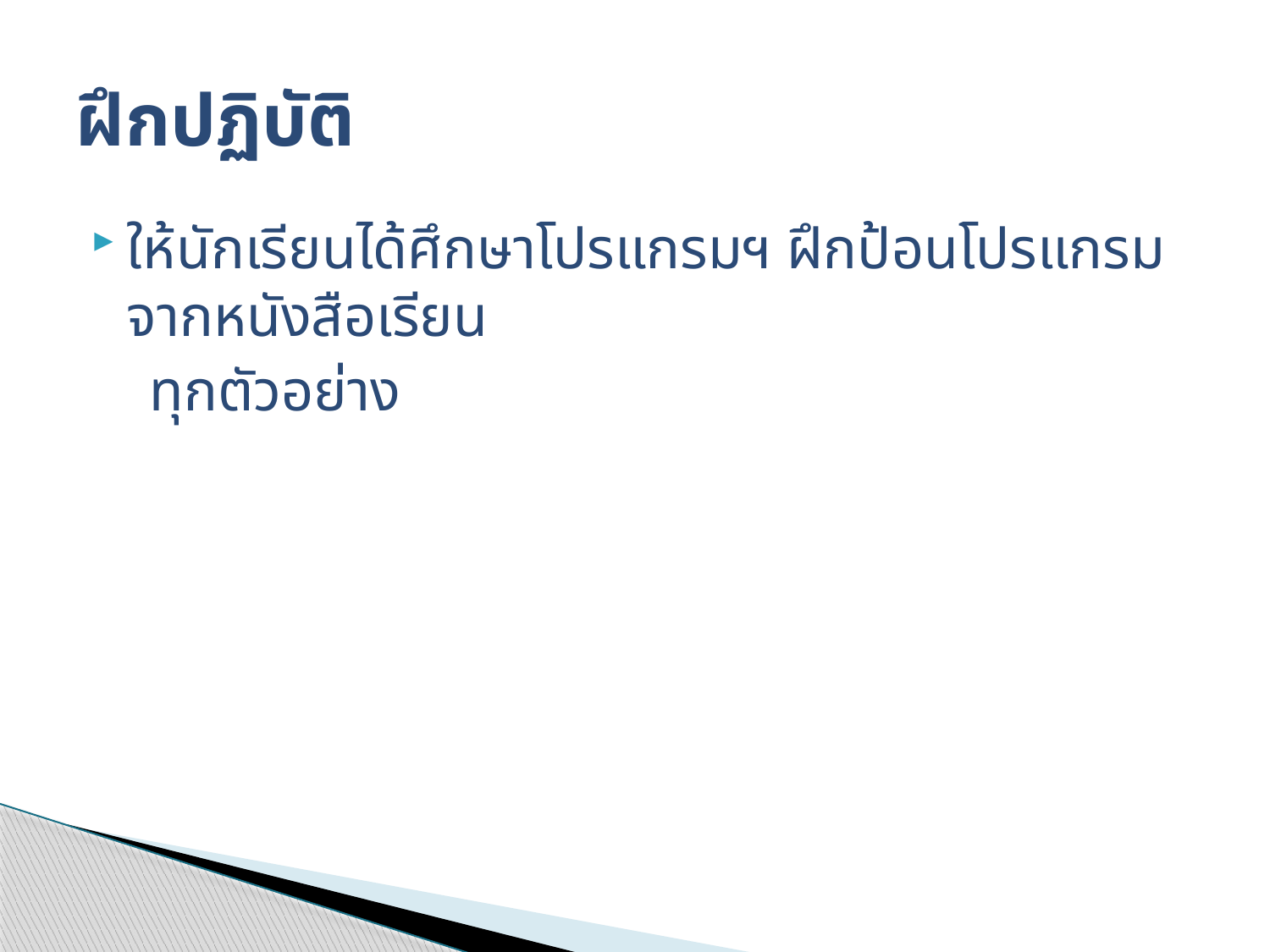

# ฝึกปฏิบัติ
ให้นักเรียนได้ศึกษาโปรแกรมฯ ฝึกป้อนโปรแกรมจากหนังสือเรียน
    ทุกตัวอย่าง